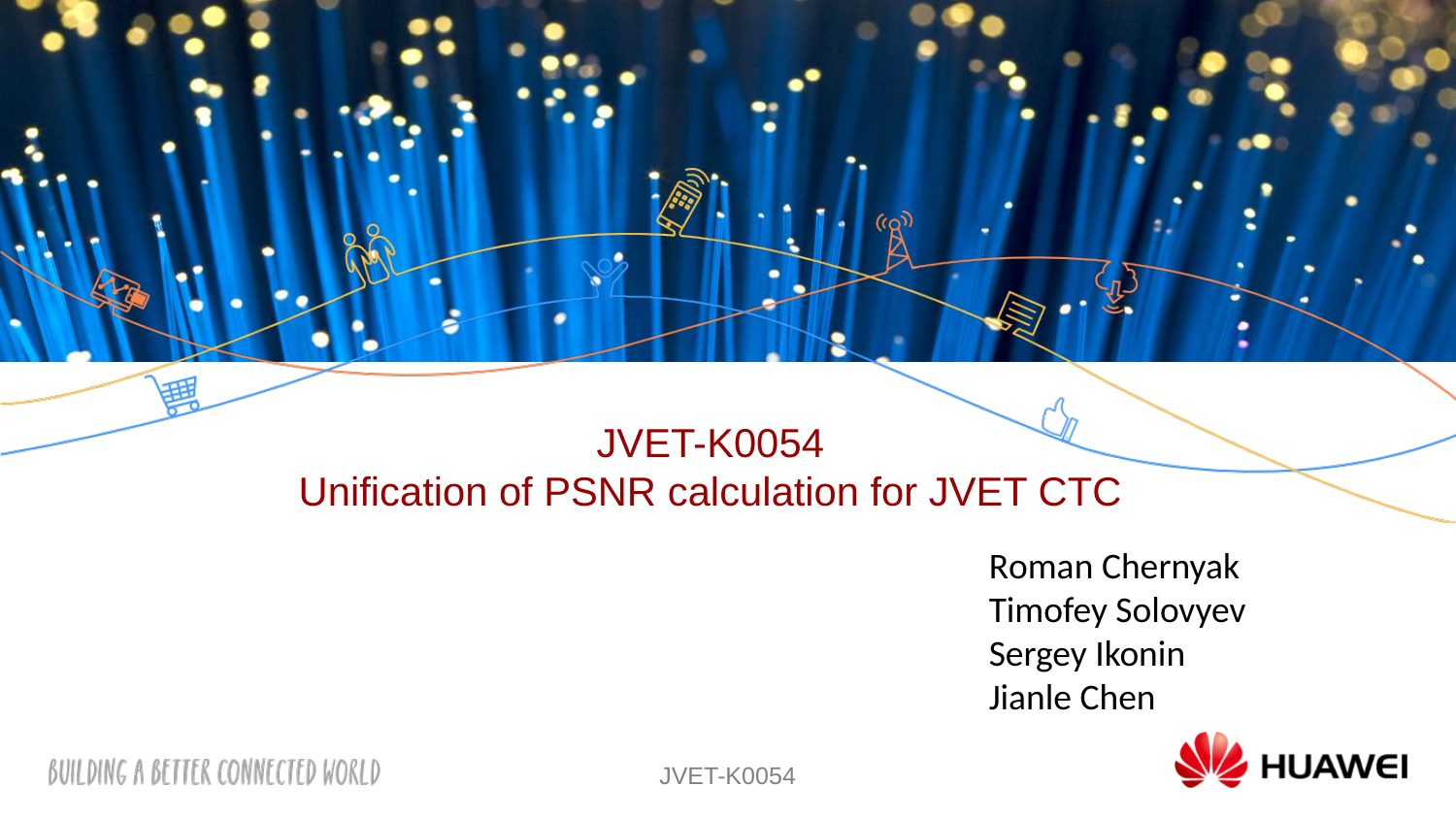

# JVET-K0054 Unification of PSNR calculation for JVET CTC
Roman Chernyak
Timofey Solovyev
Sergey Ikonin
Jianle Chen